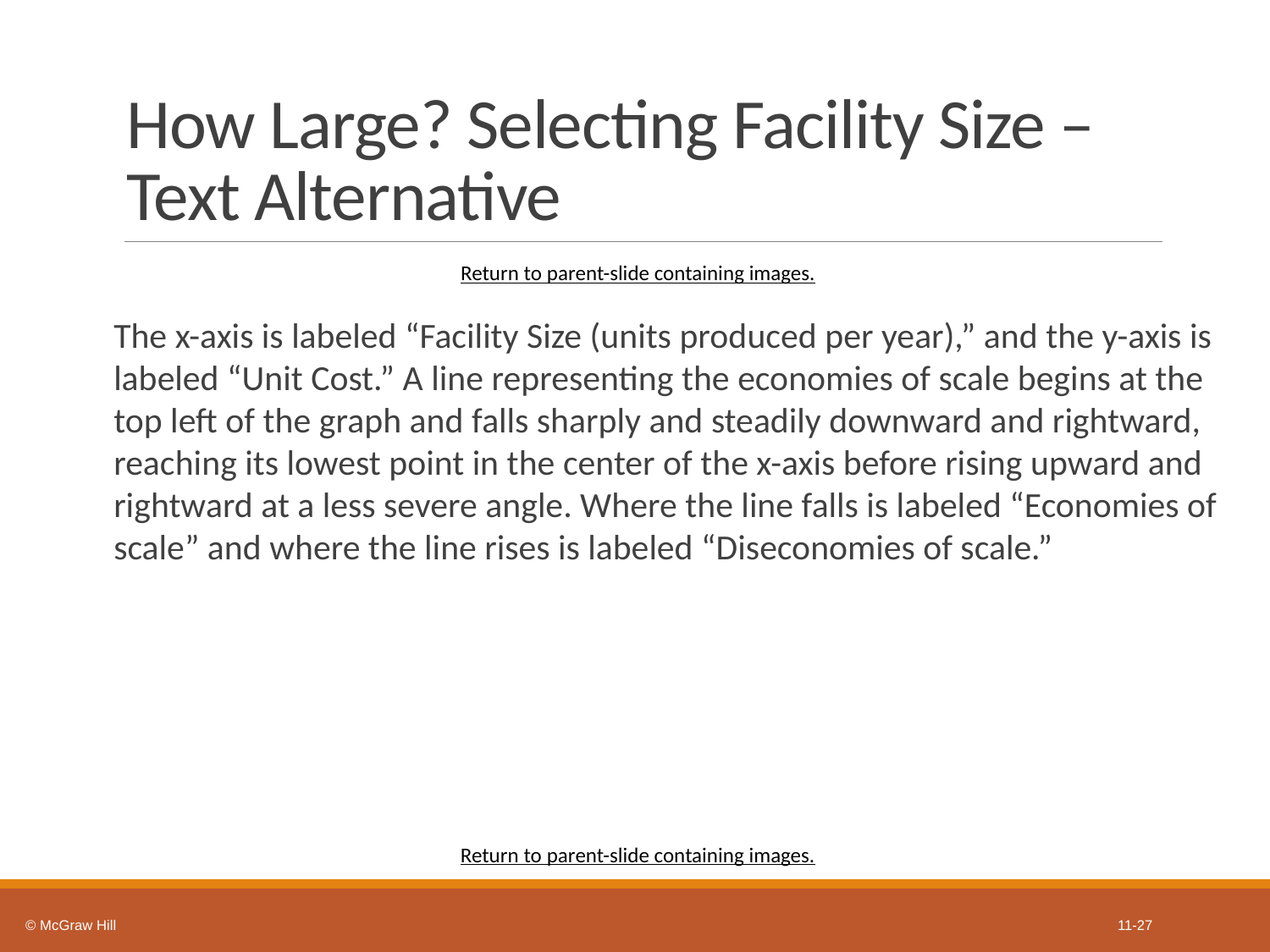

# How Large? Selecting Facility Size – Text Alternative
Return to parent-slide containing images.
The x-axis is labeled “Facility Size (units produced per year),” and the y-axis is labeled “Unit Cost.” A line representing the economies of scale begins at the top left of the graph and falls sharply and steadily downward and rightward, reaching its lowest point in the center of the x-axis before rising upward and rightward at a less severe angle. Where the line falls is labeled “Economies of scale” and where the line rises is labeled “Diseconomies of scale.”
Return to parent-slide containing images.